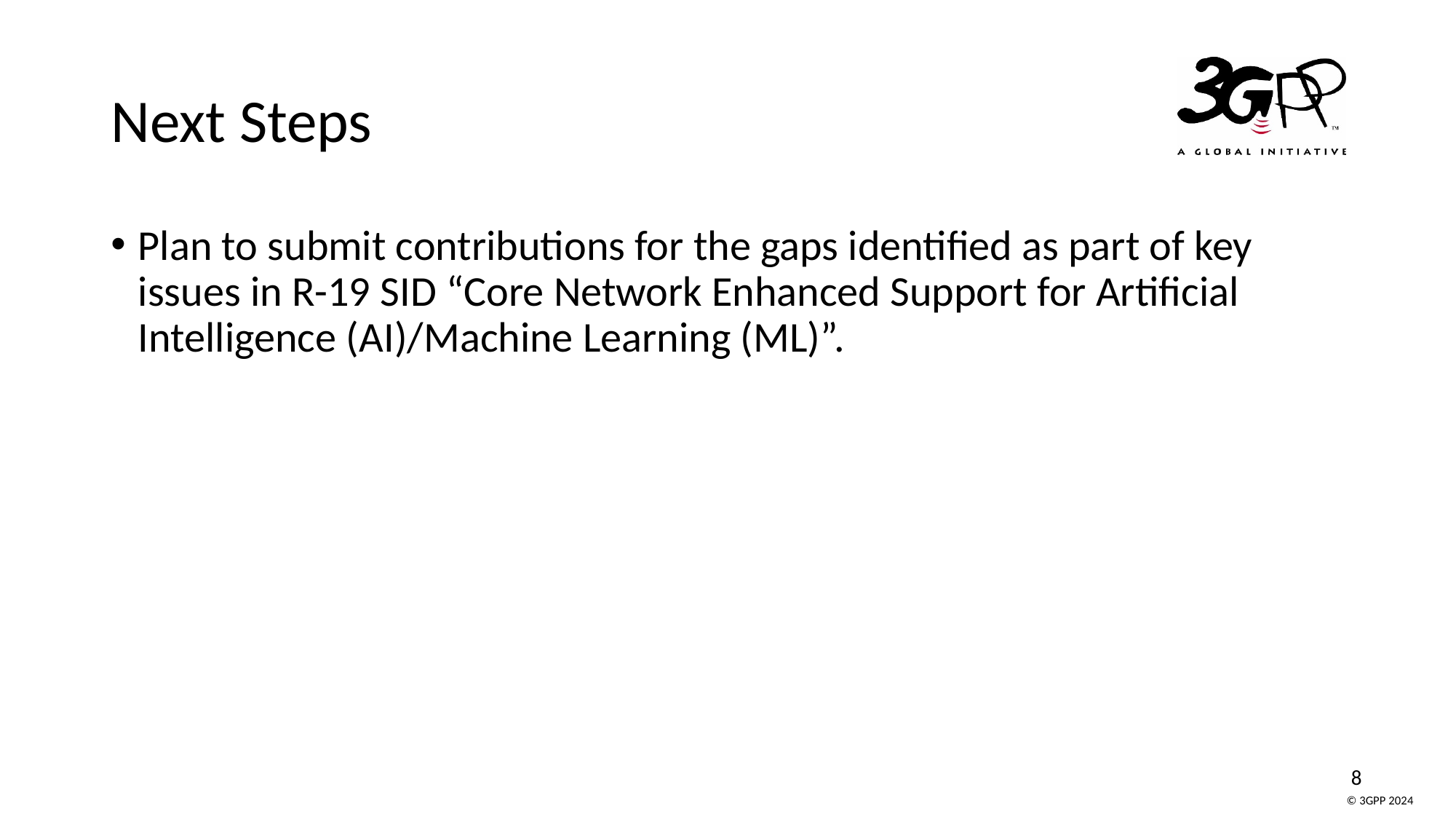

# Next Steps
Plan to submit contributions for the gaps identified as part of key issues in R-19 SID “Core Network Enhanced Support for Artificial Intelligence (AI)/Machine Learning (ML)”.